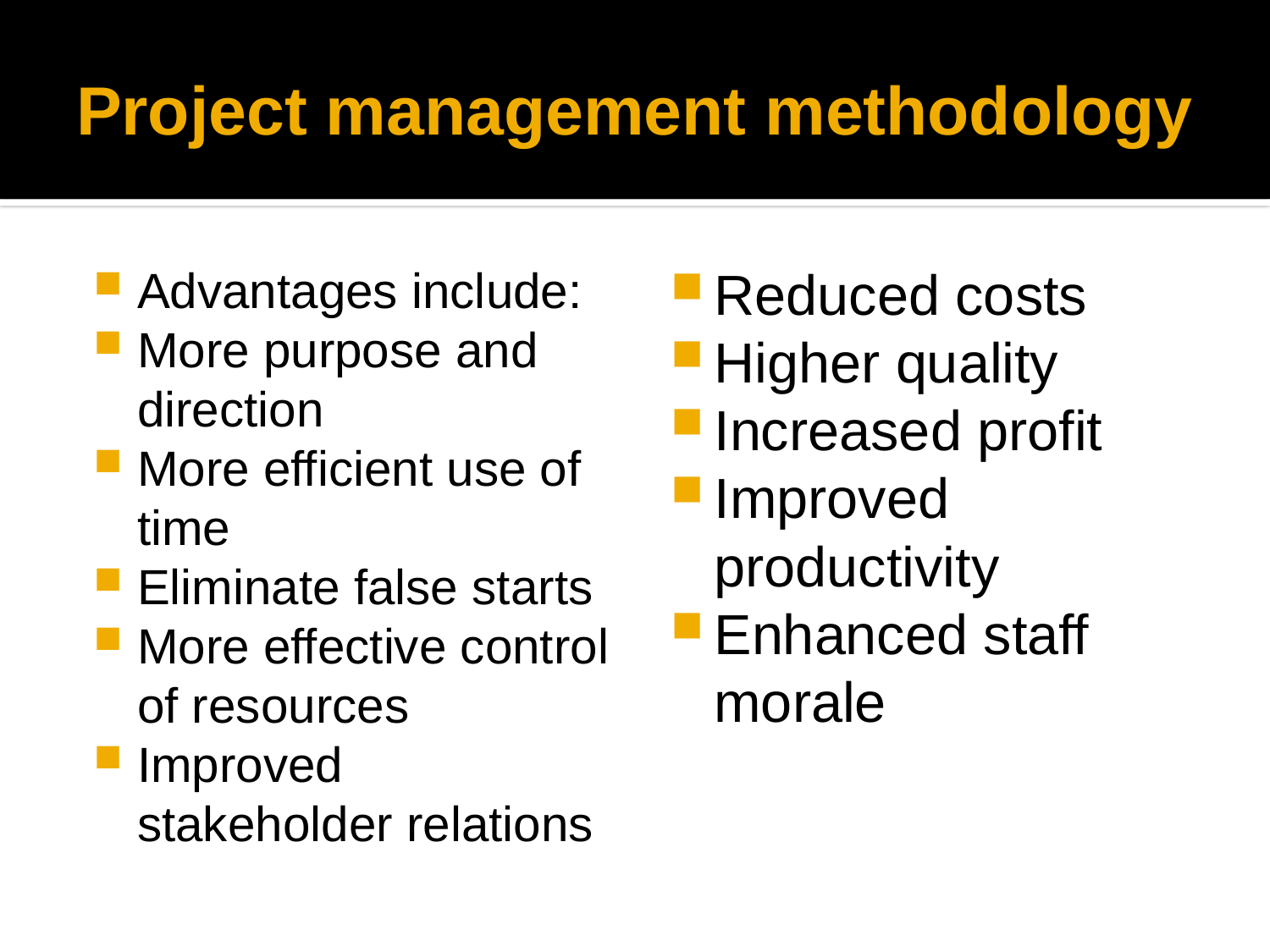

# Project management methodology
Advantages include:
More purpose and direction
More efficient use of time
Eliminate false starts
More effective control of resources
Improved stakeholder relations
Reduced costs
Higher quality
Increased profit
Improved productivity
Enhanced staff morale